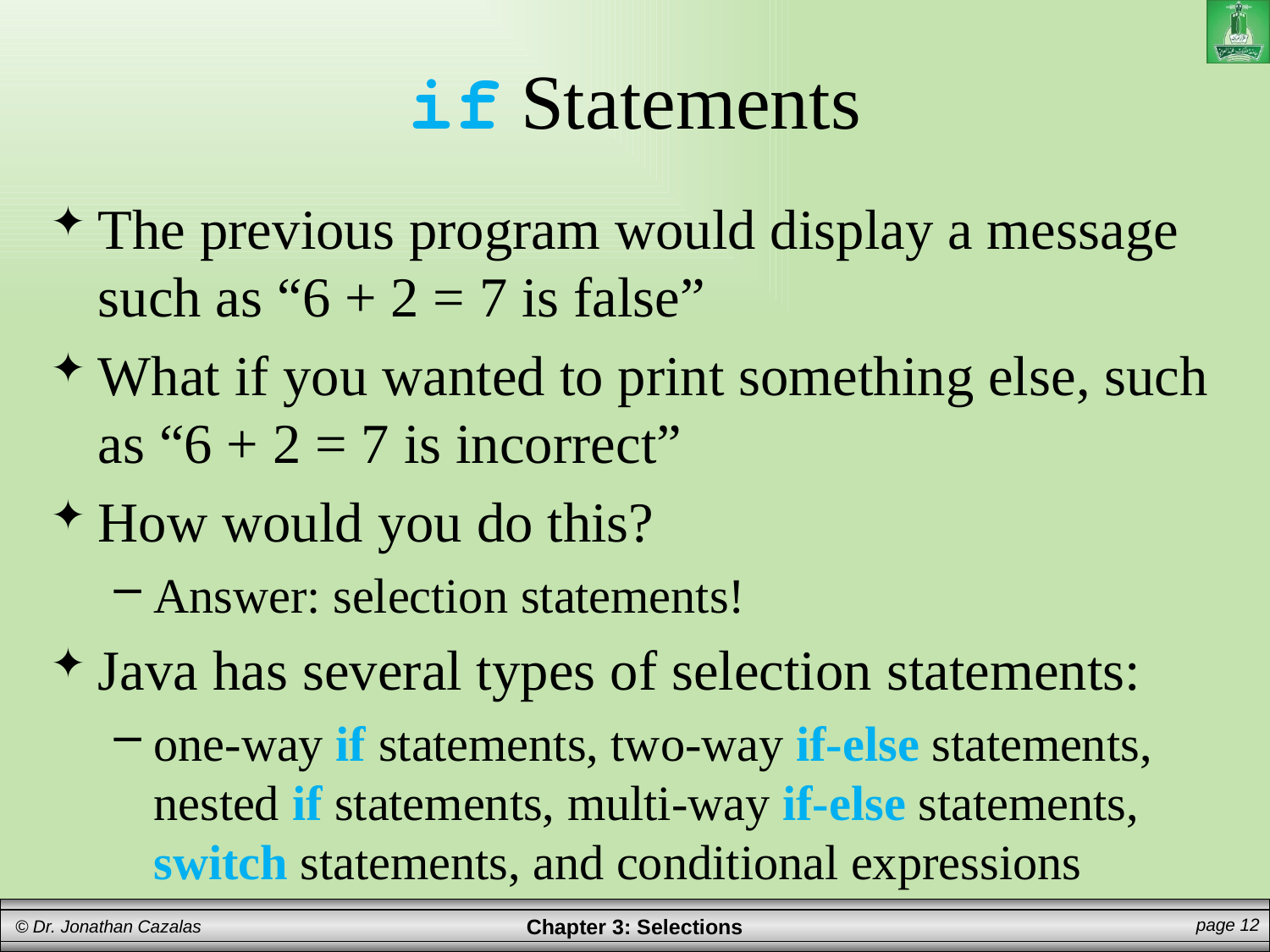

# if Statements
The previous program would display a message such as “6 + 2 = 7 is false”
What if you wanted to print something else, such as “6 + 2 = 7 is incorrect”
How would you do this?
Answer: selection statements!
Java has several types of selection statements:
one-way if statements, two-way if-else statements, nested if statements, multi-way if-else statements, switch statements, and conditional expressions